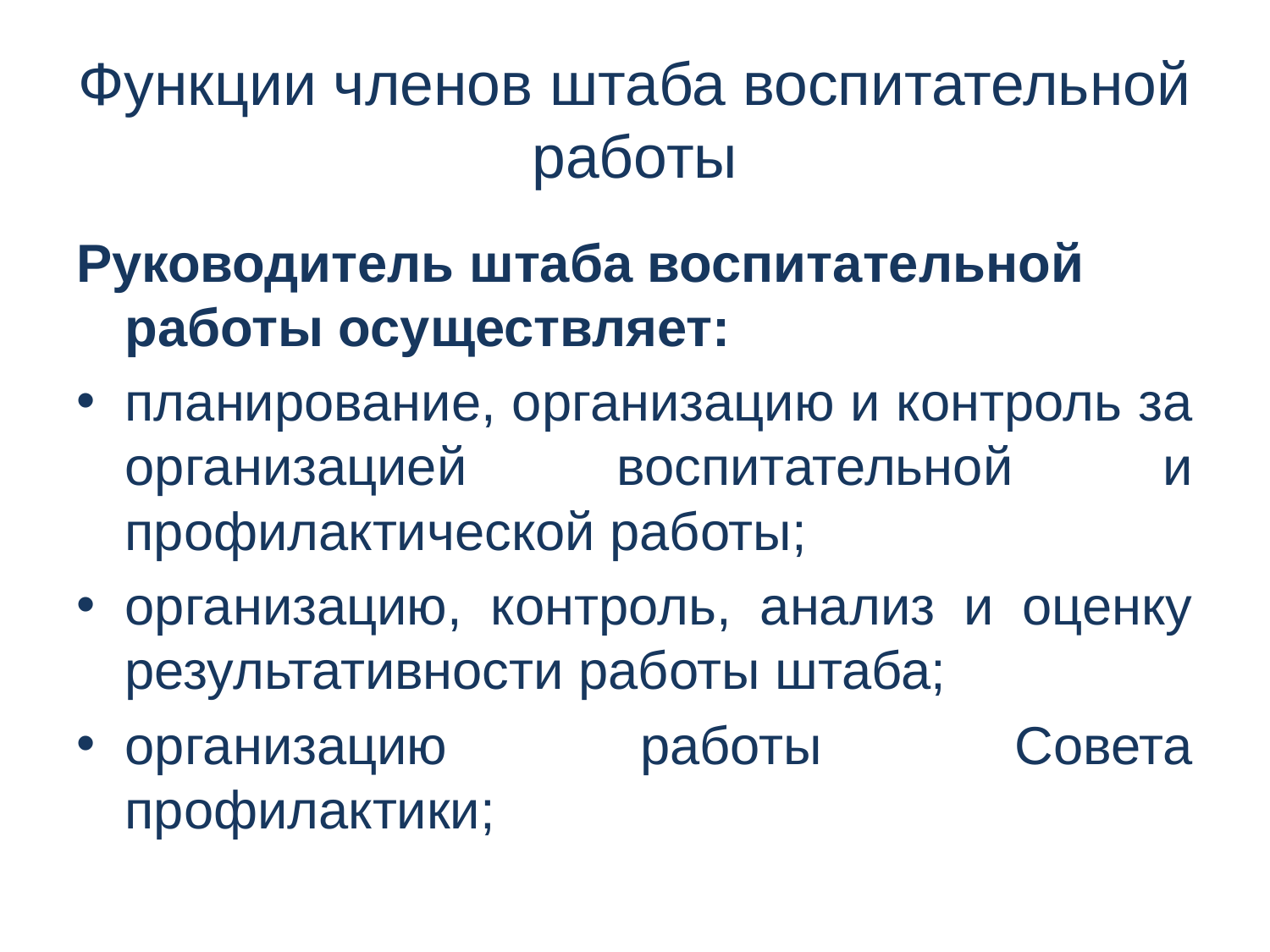

# Функции членов штаба воспитательной работы
Руководитель штаба воспитательной работы осуществляет:
планирование, организацию и контроль за организацией воспитательной и профилактической работы;
организацию, контроль, анализ и оценку результативности работы штаба;
организацию работы Совета профилактики;